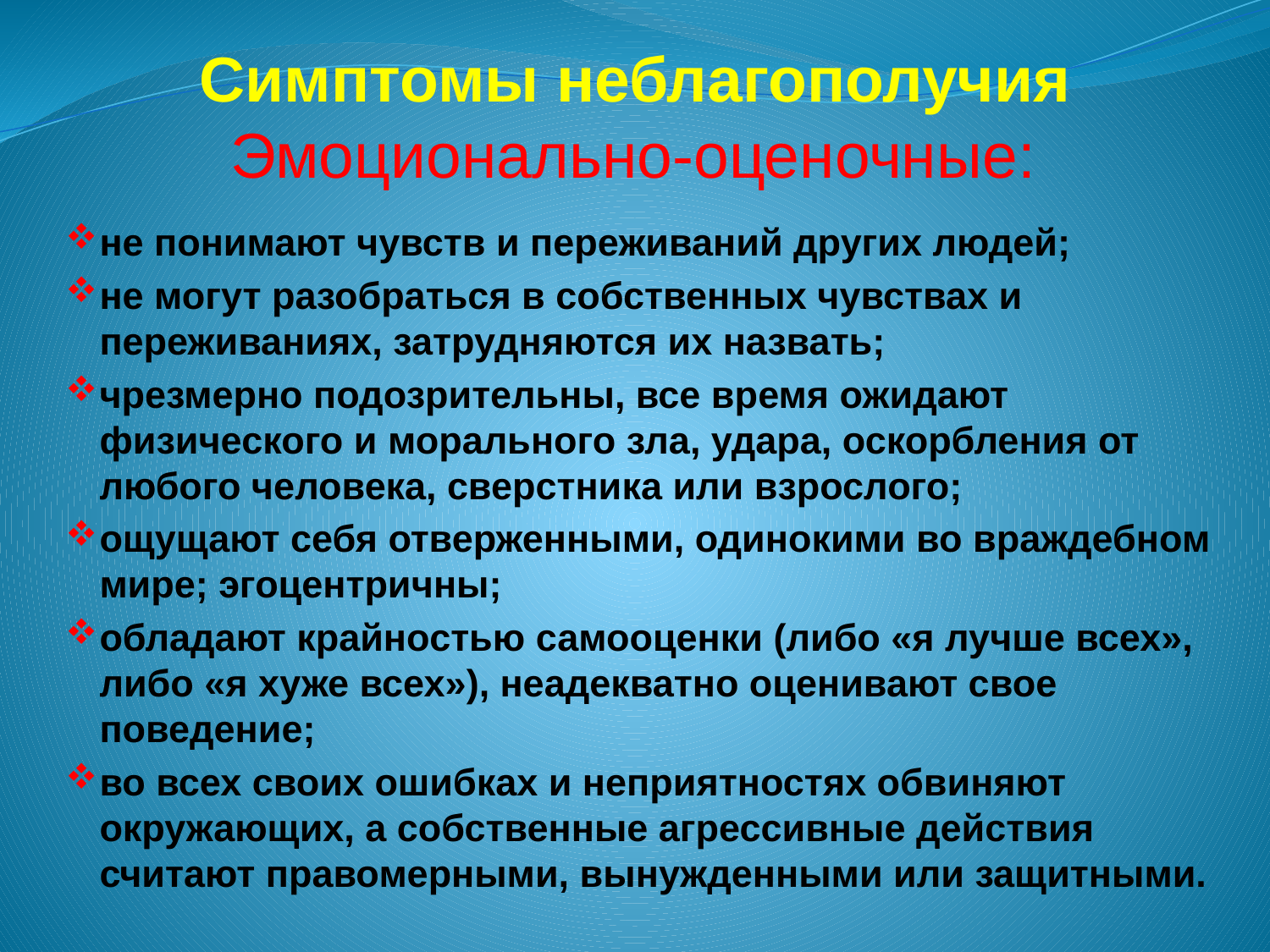

# Симптомы неблагополучия Эмоционально-оценочные:
не понимают чувств и переживаний других людей;
не могут разобраться в собственных чувствах и переживаниях, затрудняются их назвать;
чрезмерно подозрительны, все время ожидают физического и морального зла, удара, оскорбления от любого человека, сверстника или взрослого;
ощущают себя отверженными, одинокими во враждебном мире; эгоцентричны;
обладают крайностью самооценки (либо «я лучше всех», либо «я хуже всех»), неадекватно оценивают свое поведение;
во всех своих ошибках и неприятностях обвиняют окружающих, а собственные агрессивные действия считают правомерными, вынужденными или защитными.